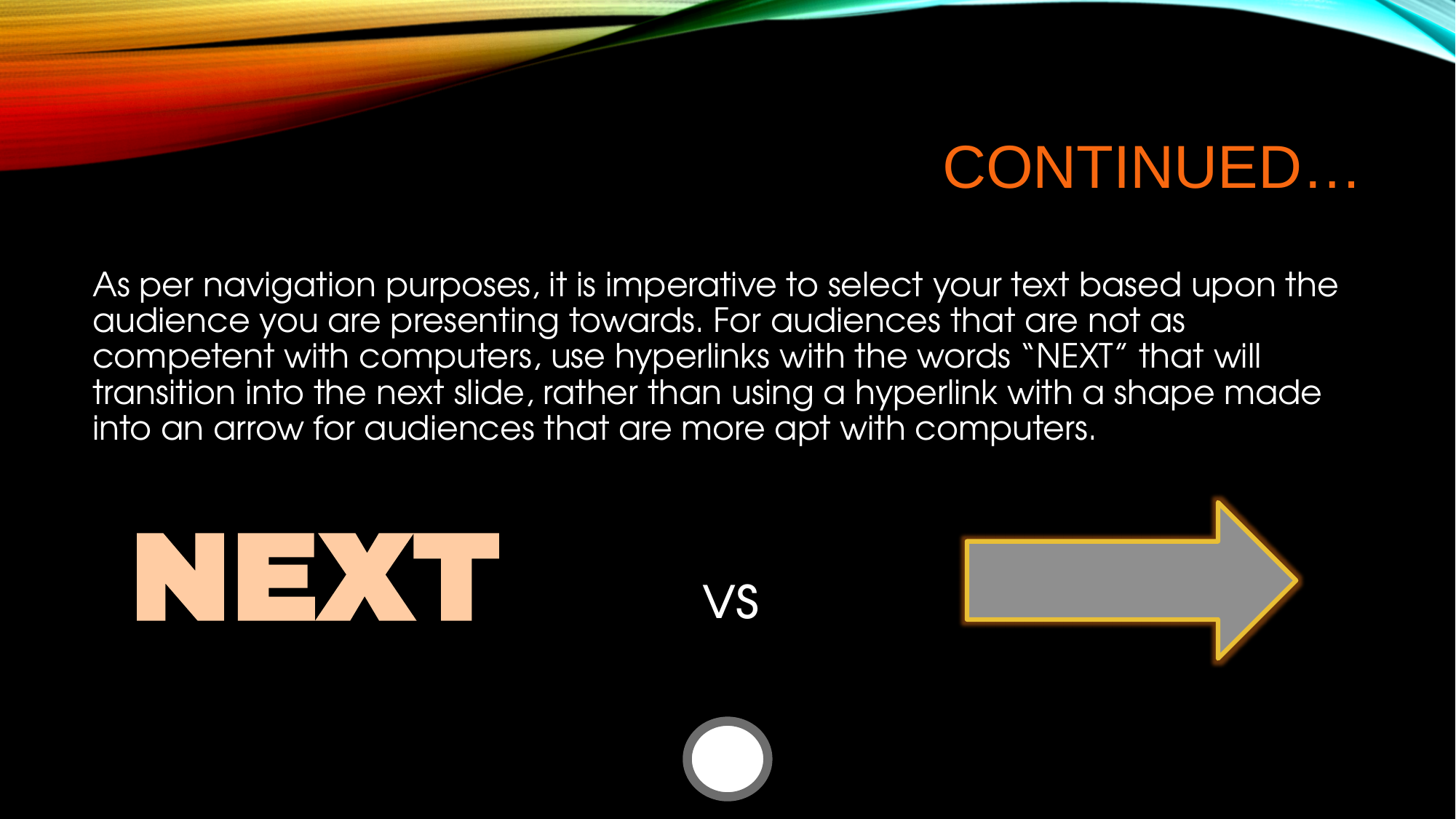

# Continued…
As per navigation purposes, it is imperative to select your text based upon the audience you are presenting towards. For audiences that are not as competent with computers, use hyperlinks with the words “NEXT” that will transition into the next slide, rather than using a hyperlink with a shape made into an arrow for audiences that are more apt with computers.

    NEXT      vs